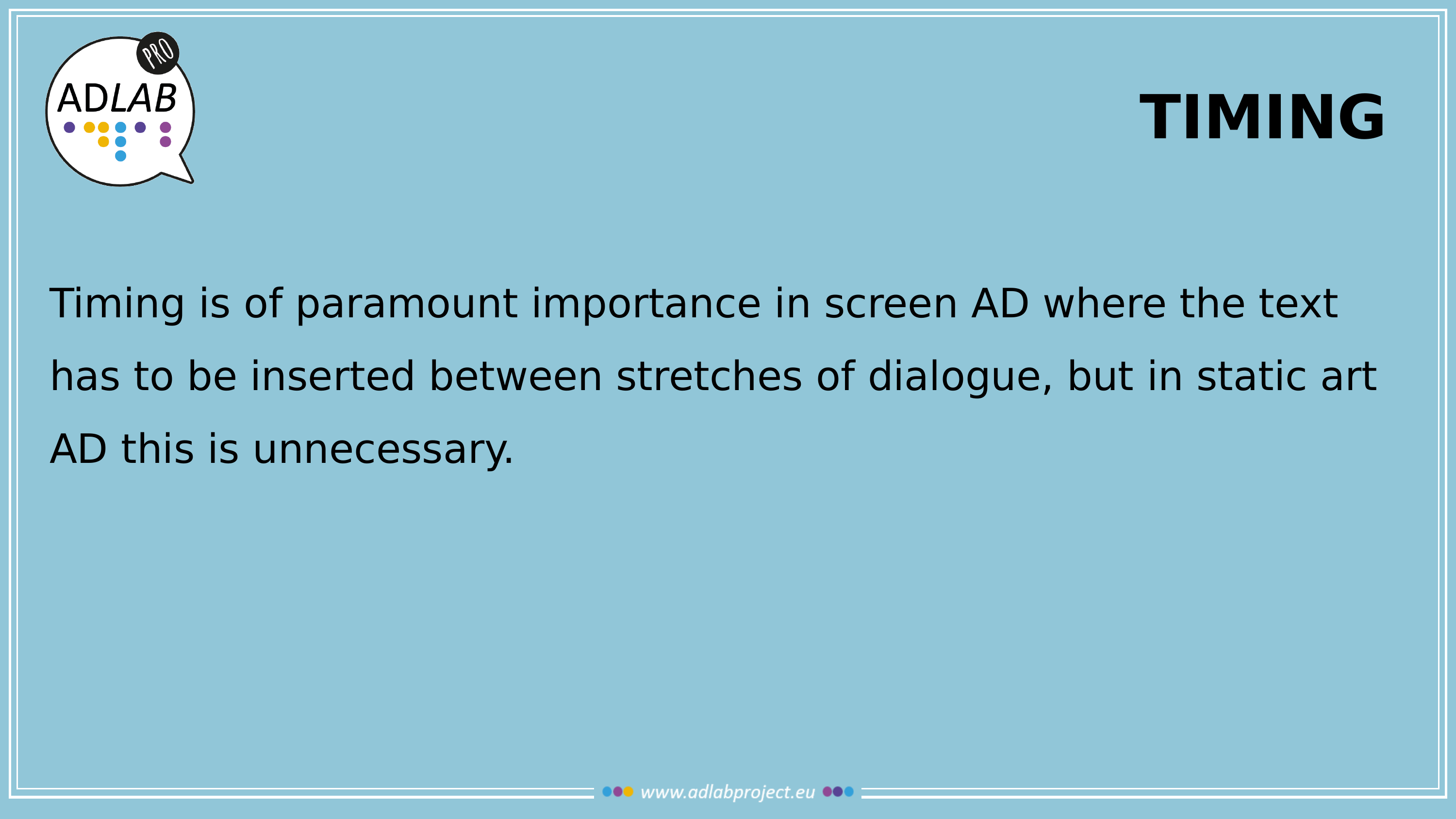

# timing
Timing is of paramount importance in screen AD where the text has to be inserted between stretches of dialogue, but in static art AD this is unnecessary.